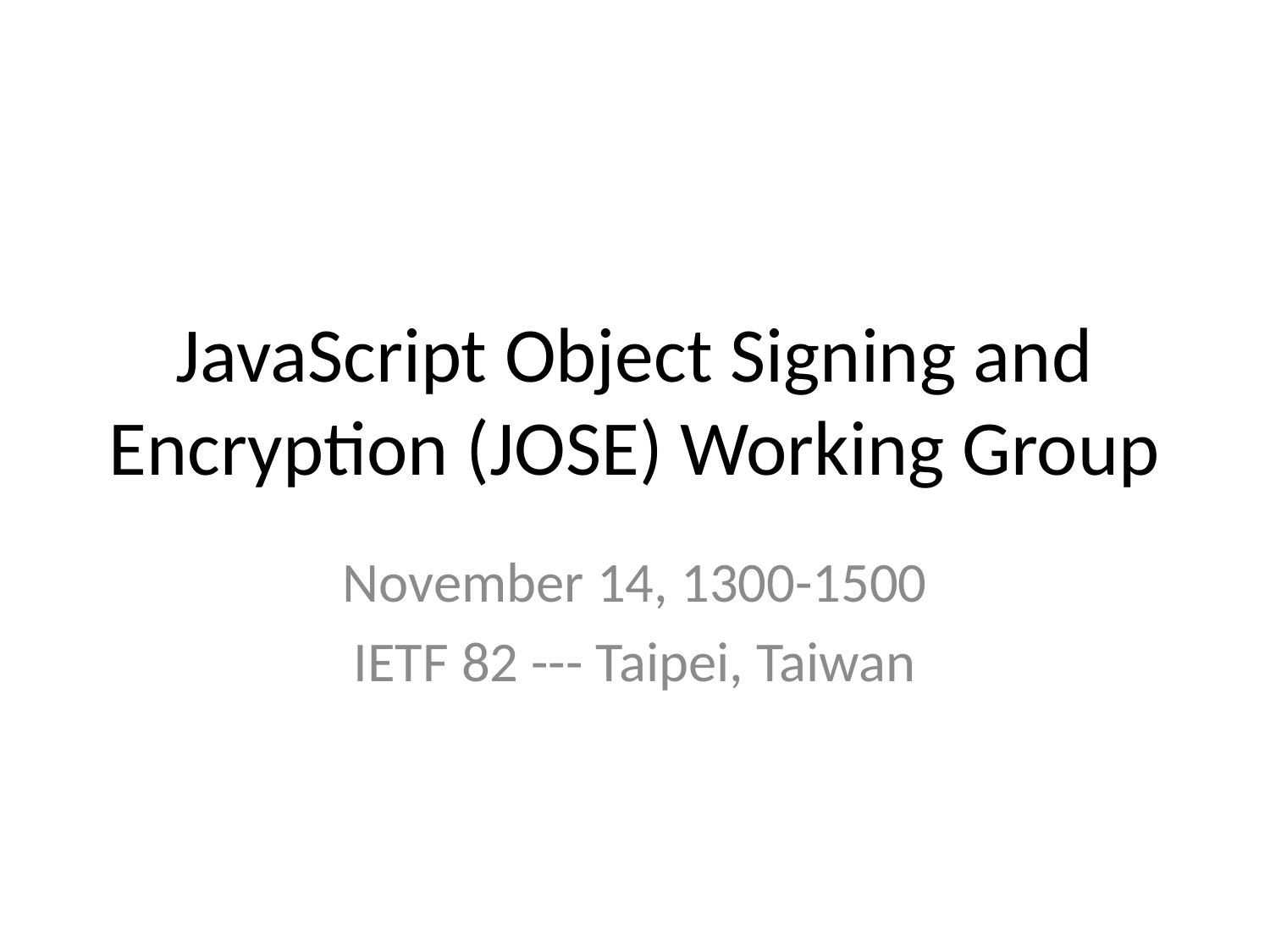

# JavaScript Object Signing and Encryption (JOSE) Working Group
November 14, 1300-1500
IETF 82 --- Taipei, Taiwan